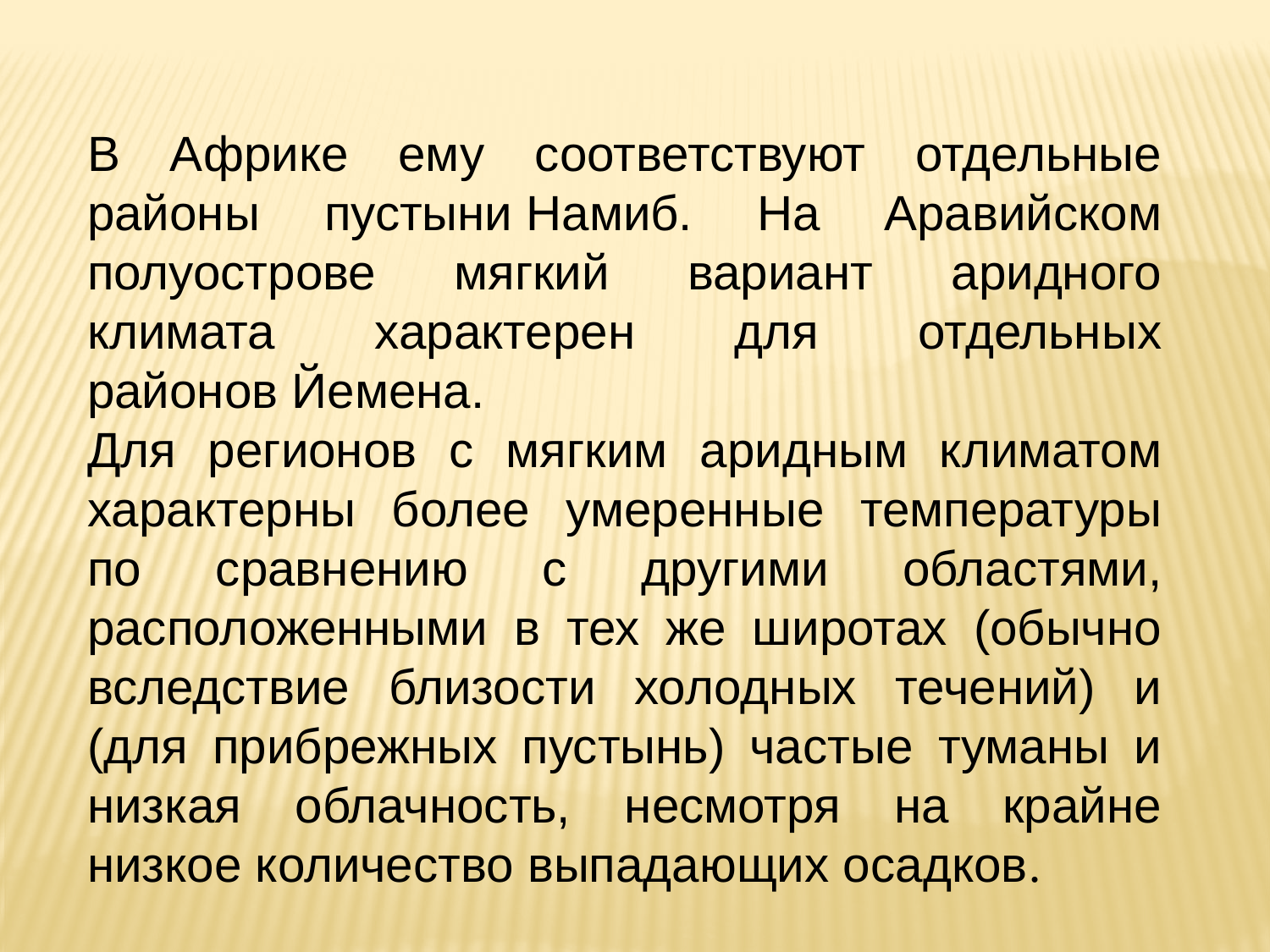

В Африке ему соответствуют отдельные районы пустыни Намиб. На Аравийском полуострове мягкий вариант аридного климата характерен для отдельных районов Йемена.
Для регионов с мягким аридным климатом характерны более умеренные температуры по сравнению с другими областями, расположенными в тех же широтах (обычно вследствие близости холодных течений) и (для прибрежных пустынь) частые туманы и низкая облачность, несмотря на крайне низкое количество выпадающих осадков.